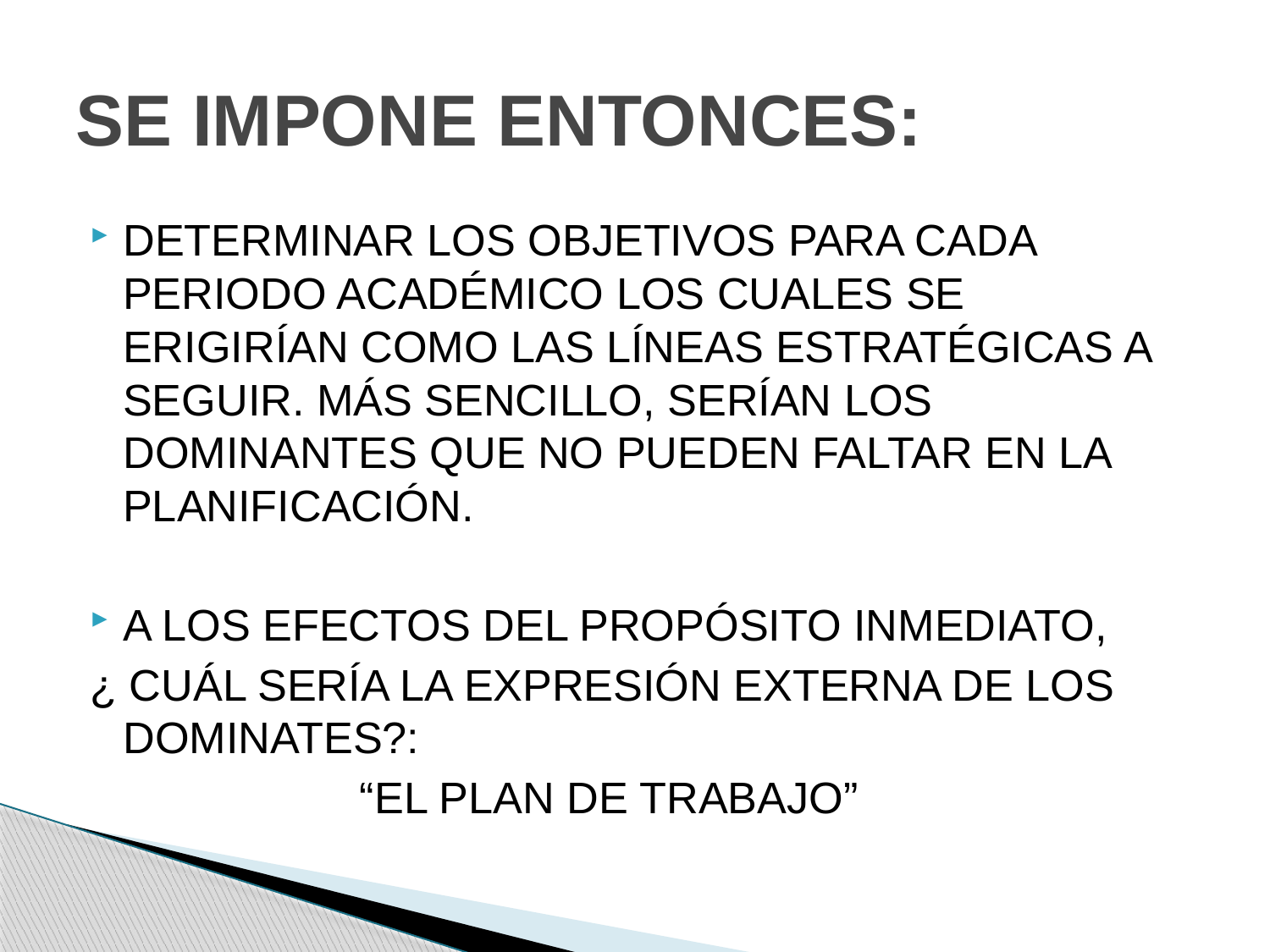

# SE IMPONE ENTONCES:
DETERMINAR LOS OBJETIVOS PARA CADA PERIODO ACADÉMICO LOS CUALES SE ERIGIRÍAN COMO LAS LÍNEAS ESTRATÉGICAS A SEGUIR. MÁS SENCILLO, SERÍAN LOS DOMINANTES QUE NO PUEDEN FALTAR EN LA PLANIFICACIÓN.

A LOS EFECTOS DEL PROPÓSITO INMEDIATO,
¿ CUÁL SERÍA LA EXPRESIÓN EXTERNA DE LOS DOMINATES?:
                      “EL PLAN DE TRABAJO”